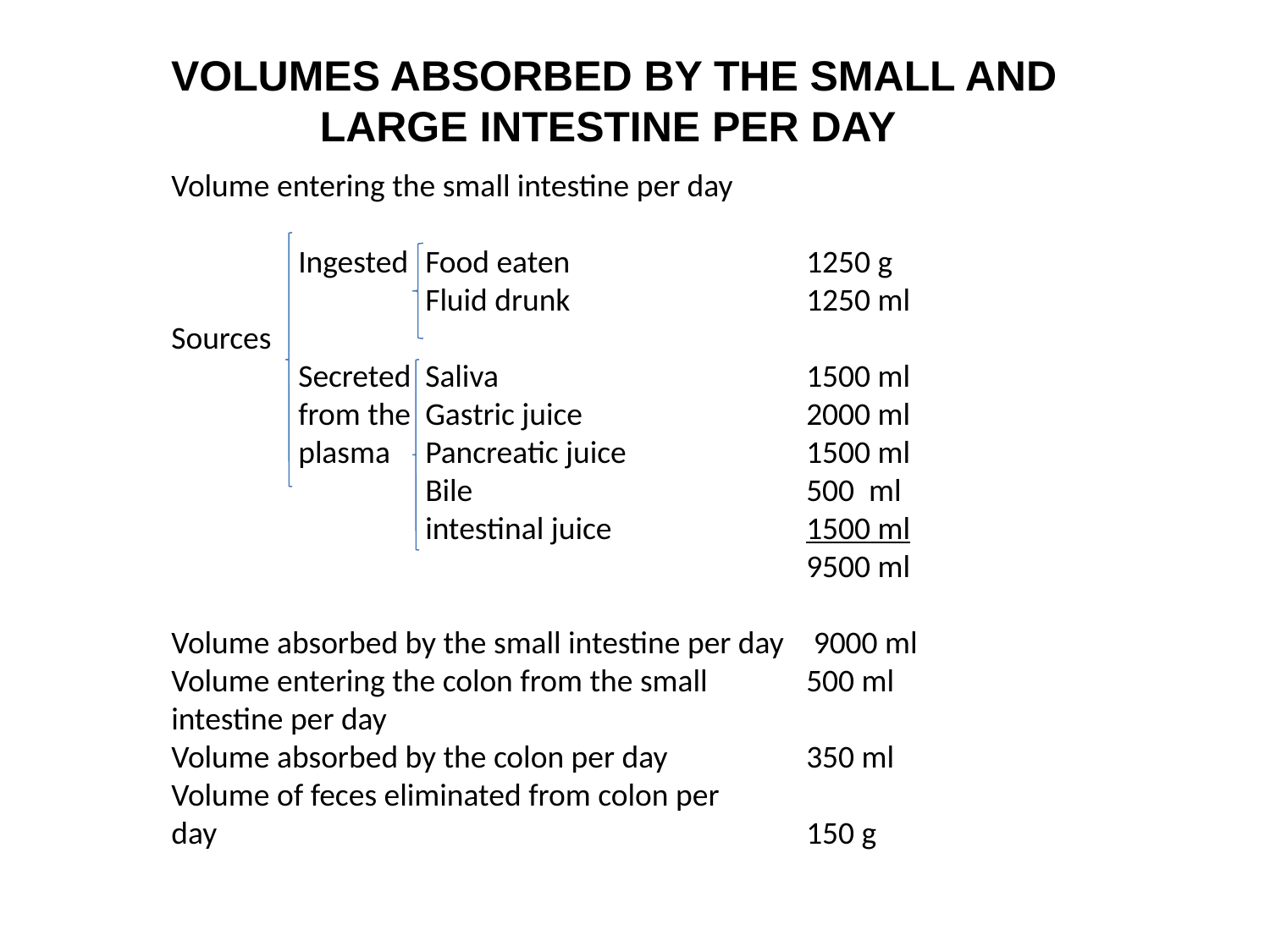

Volumes Absorbed by the Small and Large intestine per day
Volume entering the small intestine per day

	Ingested	Food eaten		1250 g			Fluid drunk		1250 ml
Sources
	Secreted	Saliva			1500 ml
	from the	Gastric juice		2000 ml
	plasma	Pancreatic juice		1500 ml
		Bile			500  ml
		intestinal juice		1500 ml
					9500 ml

Volume absorbed by the small intestine per day	 9000 ml
Volume entering the colon from the small	500 ml
intestine per day
Volume absorbed by the colon per day 		350 ml
Volume of feces eliminated from colon per
day					150 g